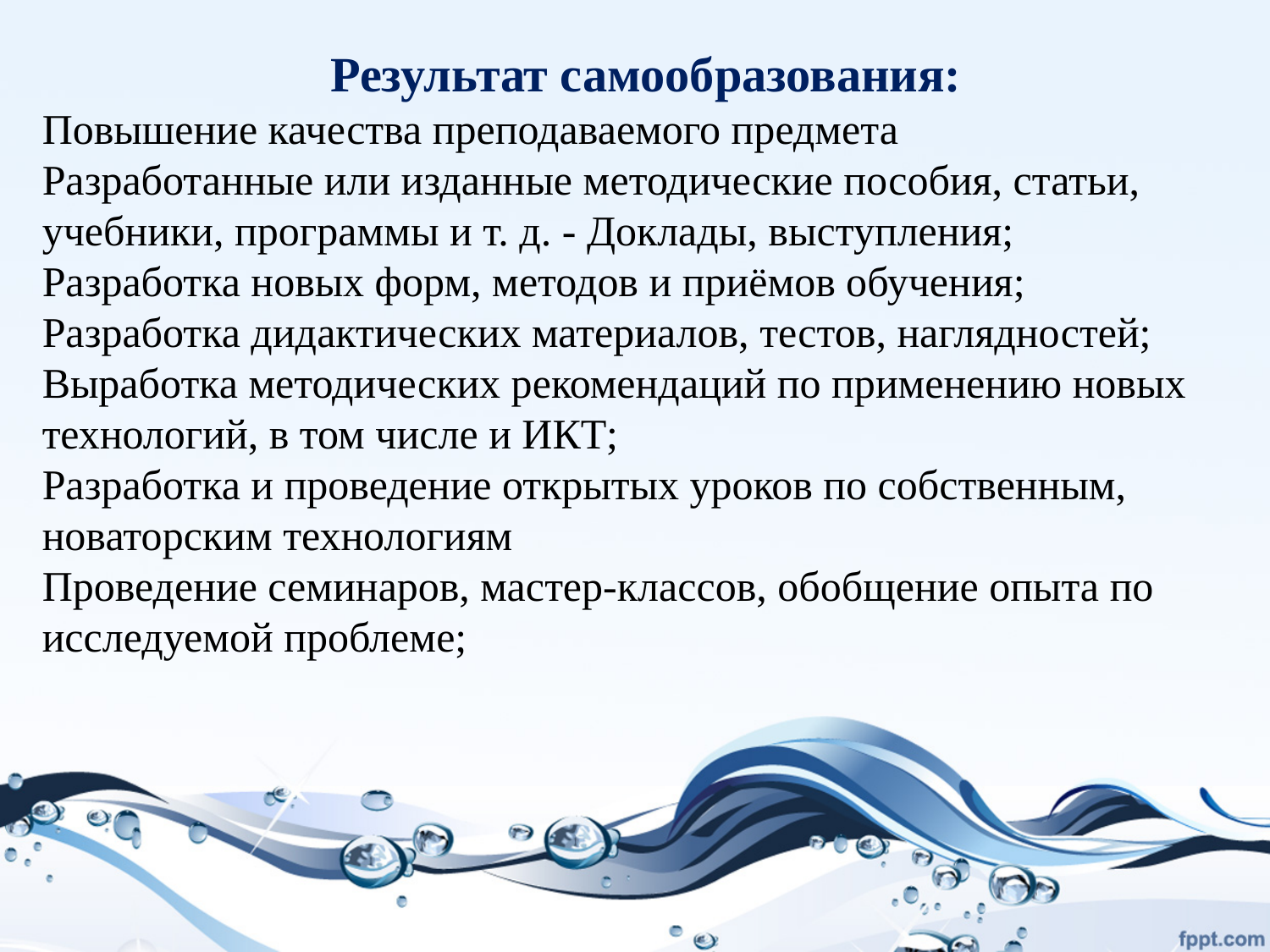

Результат самообразования:
Повышение качества преподаваемого предмета
Разработанные или изданные методические пособия, статьи, учебники, программы и т. д. - Доклады, выступления;
Разработка новых форм, методов и приёмов обучения;
Разработка дидактических материалов, тестов, наглядностей; Выработка методических рекомендаций по применению новых технологий, в том числе и ИКТ;
Разработка и проведение открытых уроков по собственным, новаторским технологиям
Проведение семинаров, мастер-классов, обобщение опыта по исследуемой проблеме;